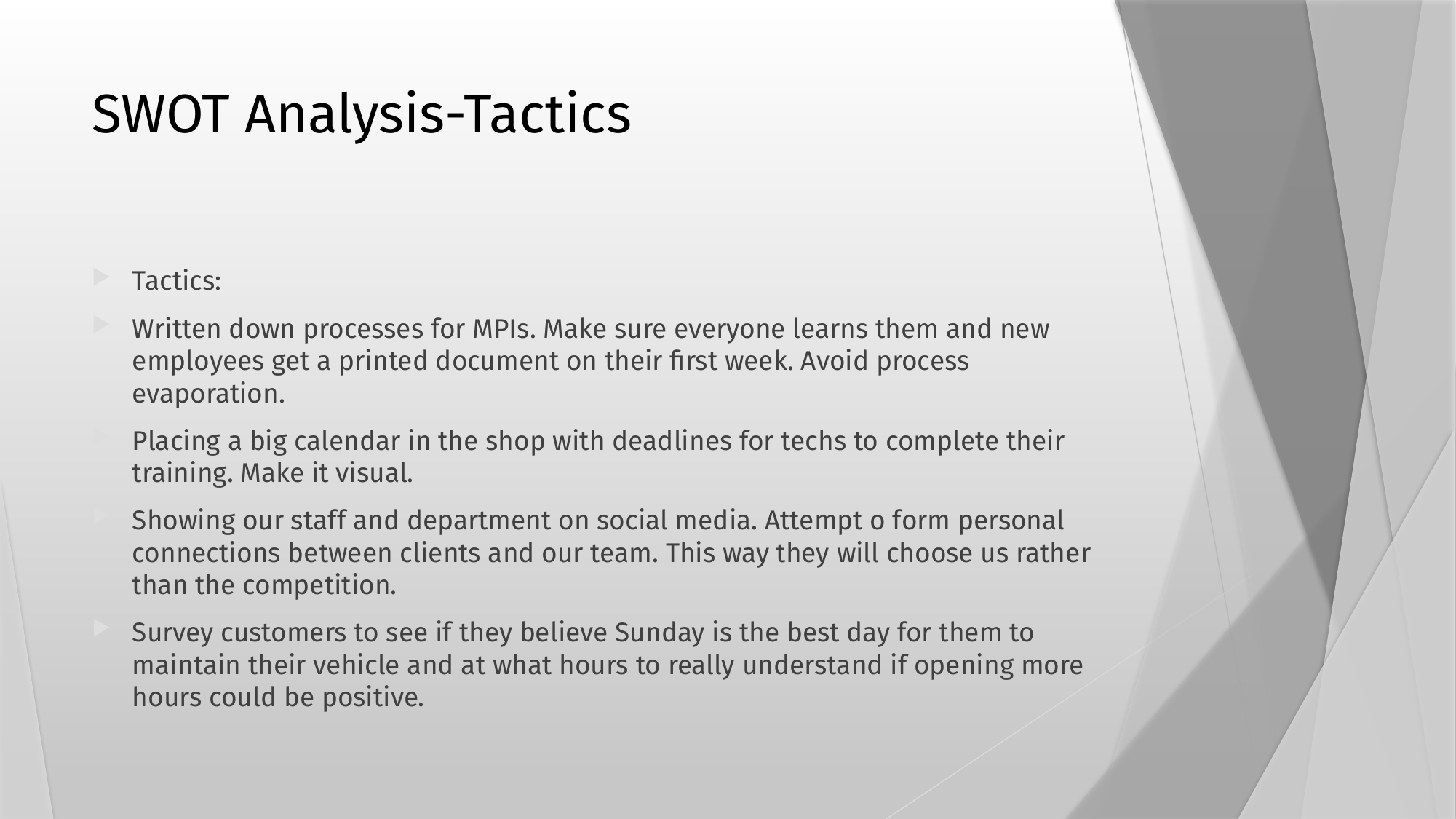

# SWOT Analysis-Tactics
Tactics:
Written down processes for MPIs. Make sure everyone learns them and new employees get a printed document on their first week. Avoid process evaporation.
Placing a big calendar in the shop with deadlines for techs to complete their training. Make it visual.
Showing our staff and department on social media. Attempt o form personal connections between clients and our team. This way they will choose us rather than the competition.
Survey customers to see if they believe Sunday is the best day for them to maintain their vehicle and at what hours to really understand if opening more hours could be positive.